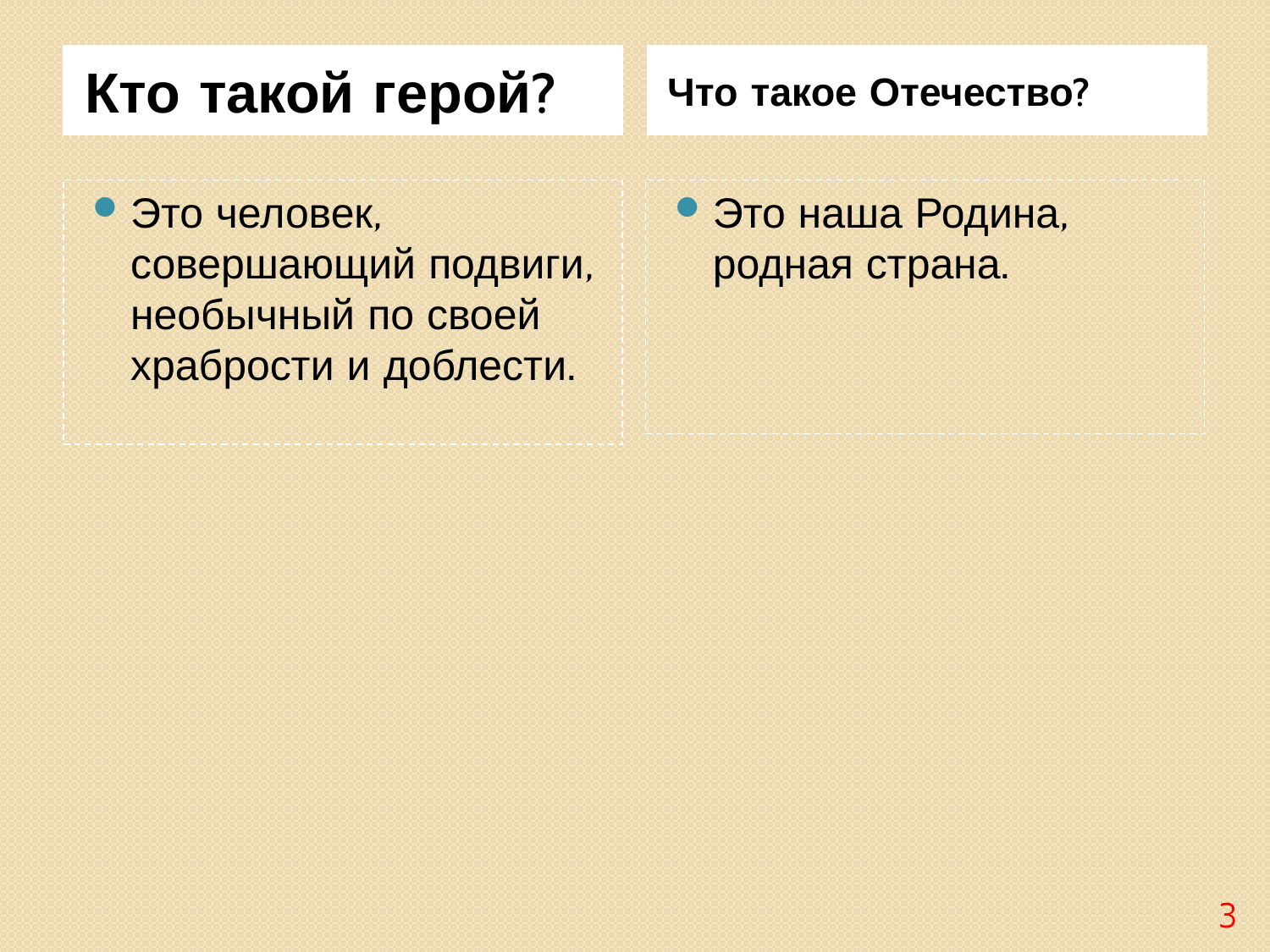

Кто такой герой?
Что такое Отечество?
Это человек, совершающий подвиги, необычный по своей храбрости и доблести.
Это наша Родина, родная страна.
#
3